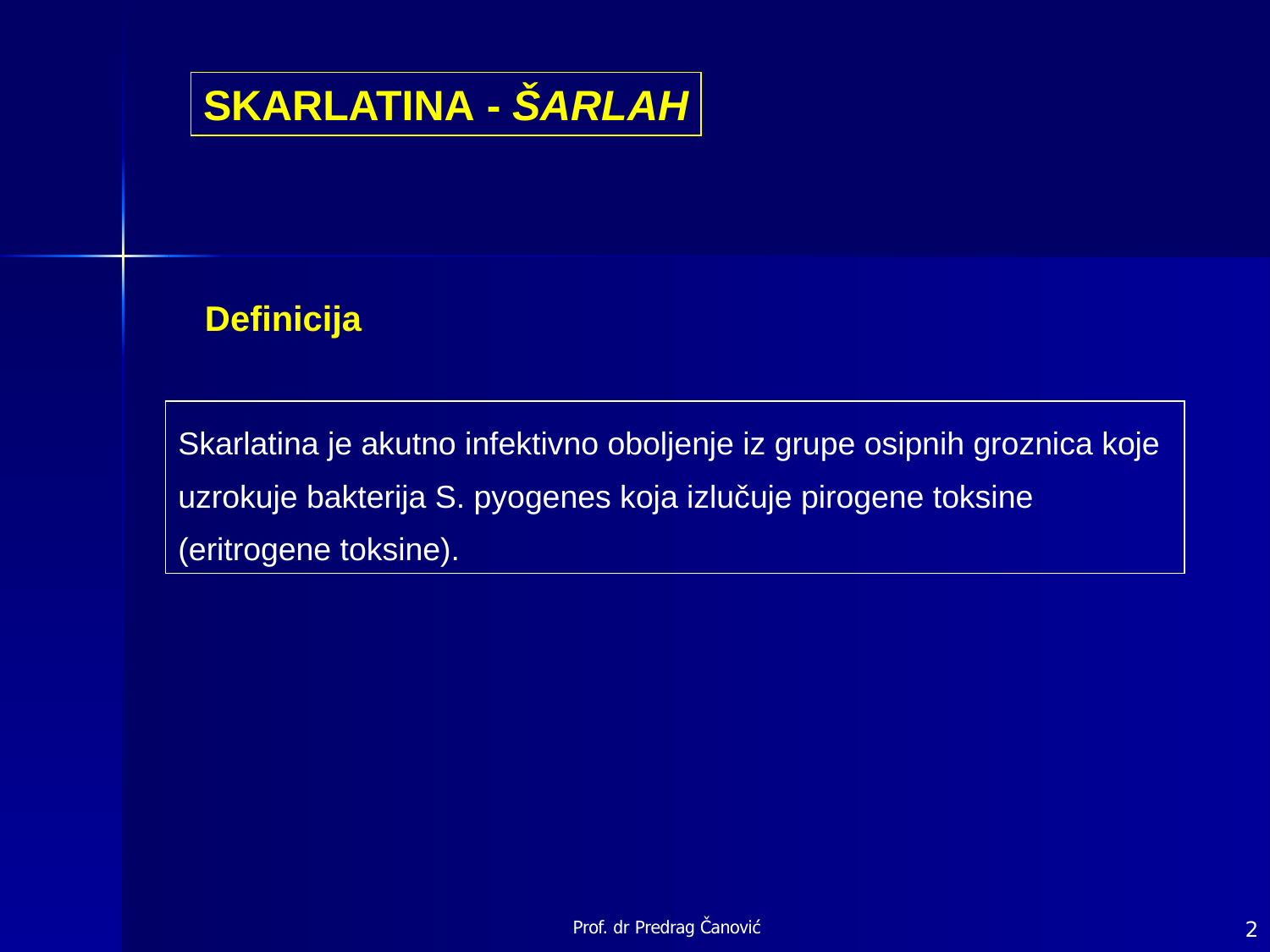

SKARLATINA - ŠARLAH
Definicija
Skarlatina je akutno infektivno oboljenje iz grupe osipnih groznica koje uzrokuje bakterija S. pyogenes koja izlučuje pirogene toksine (eritrogene toksine).
Prof. dr Predrag Čanović
2